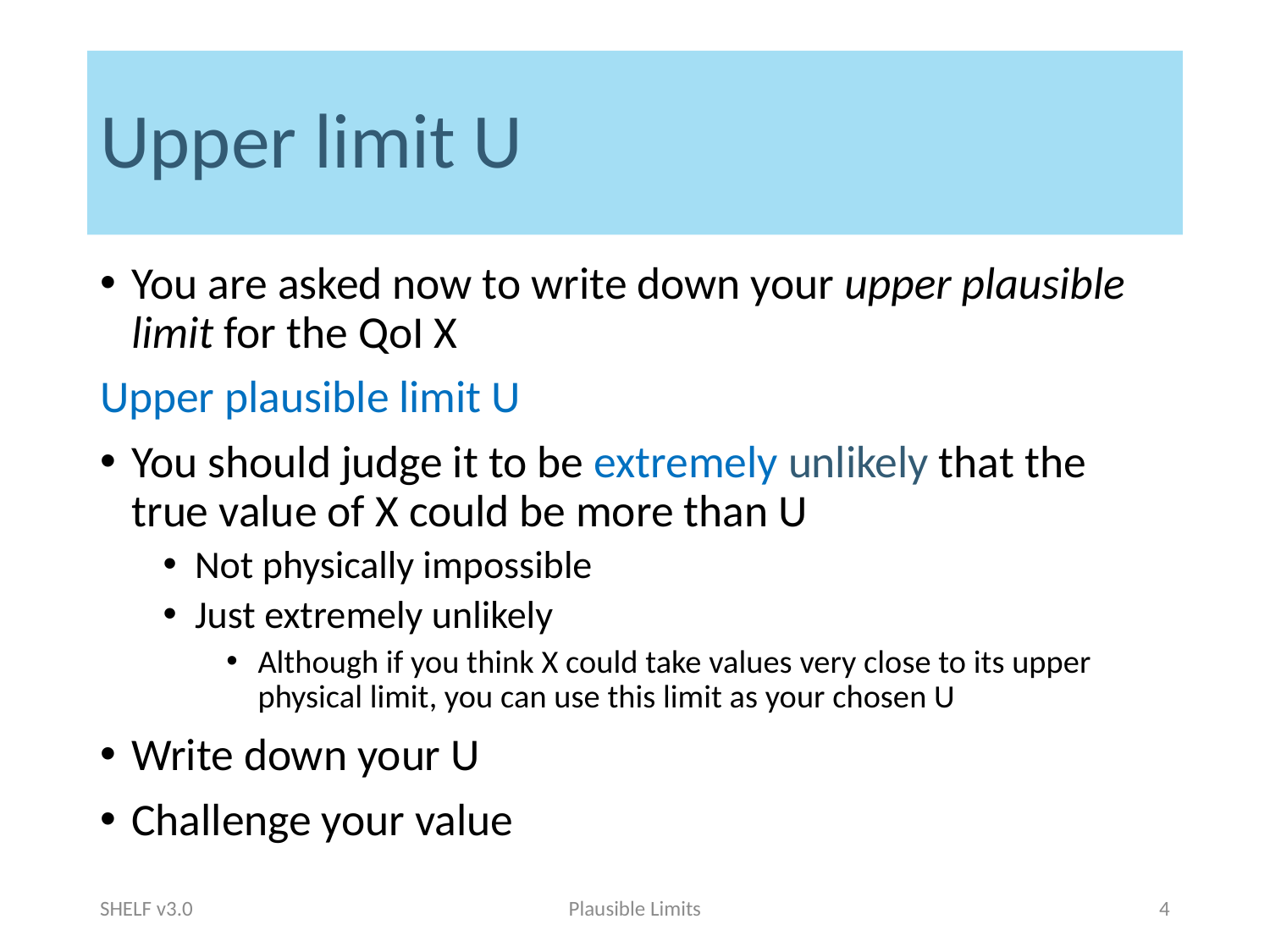

# Upper limit U
You are asked now to write down your upper plausible limit for the QoI X
Upper plausible limit U
You should judge it to be extremely unlikely that the true value of X could be more than U
Not physically impossible
Just extremely unlikely
Although if you think X could take values very close to its upper physical limit, you can use this limit as your chosen U
Write down your U
Challenge your value
SHELF v3.0
Plausible Limits
4